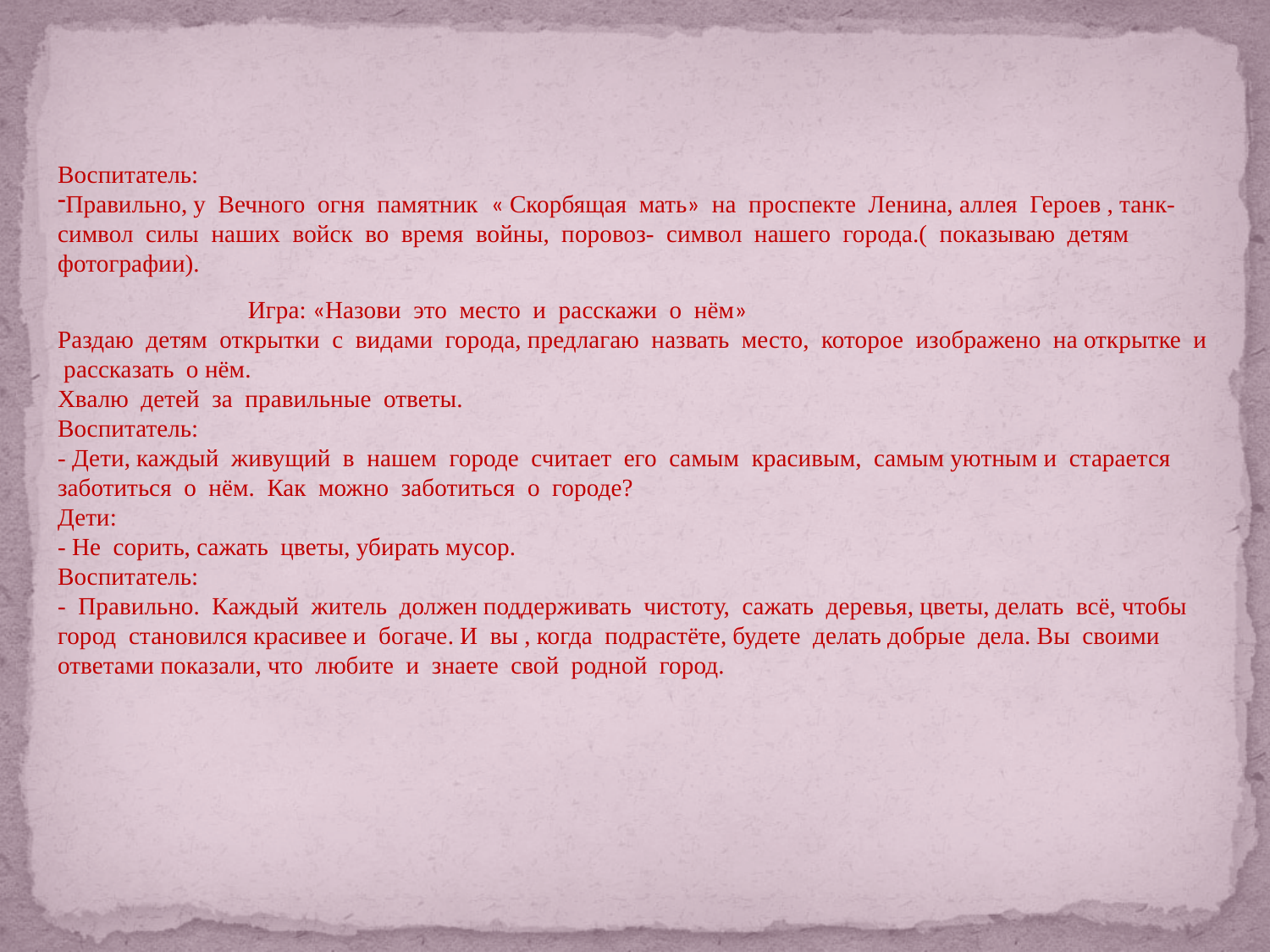

Воспитатель:
Правильно, у  Вечного  огня  памятник  « Скорбящая  мать»  на  проспекте  Ленина, аллея  Героев , танк- символ  силы  наших  войск  во  время  войны,  поровоз-  символ  нашего  города.(  показываю  детям  фотографии).

                               Игра: «Назови  это  место  и  расскажи  о  нём»
Раздаю  детям  открытки  с  видами  города, предлагаю  назвать  место,  которое  изображено  на открытке  и  рассказать  о нём.
Хвалю  детей  за  правильные  ответы.
Воспитатель:
- Дети, каждый  живущий  в  нашем  городе  считает  его  самым  красивым,  самым уютным и  старается  заботиться  о  нём.  Как  можно  заботиться  о  городе?
Дети:
- Не  сорить, сажать  цветы, убирать мусор.
Воспитатель:
-  Правильно.  Каждый  житель  должен поддерживать  чистоту,  сажать  деревья, цветы, делать  всё, чтобы город  становился красивее и  богаче. И  вы , когда  подрастёте, будете  делать добрые  дела. Вы  своими  ответами показали, что  любите  и  знаете  свой  родной  город.